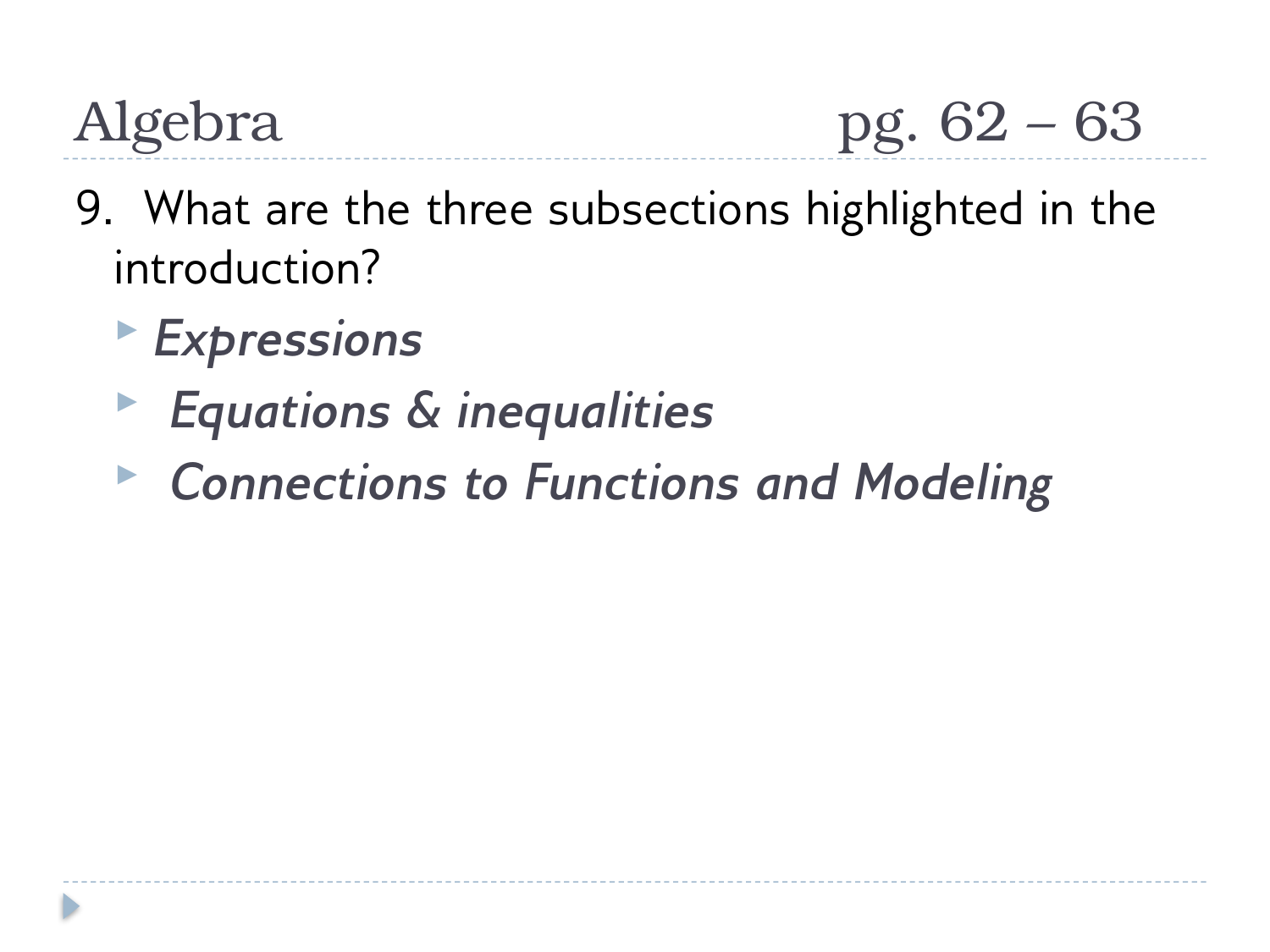

# Algebra					pg. 62 – 63
9.  What are the three subsections highlighted in the   introduction?
Expressions
 Equations & inequalities
 Connections to Functions and Modeling